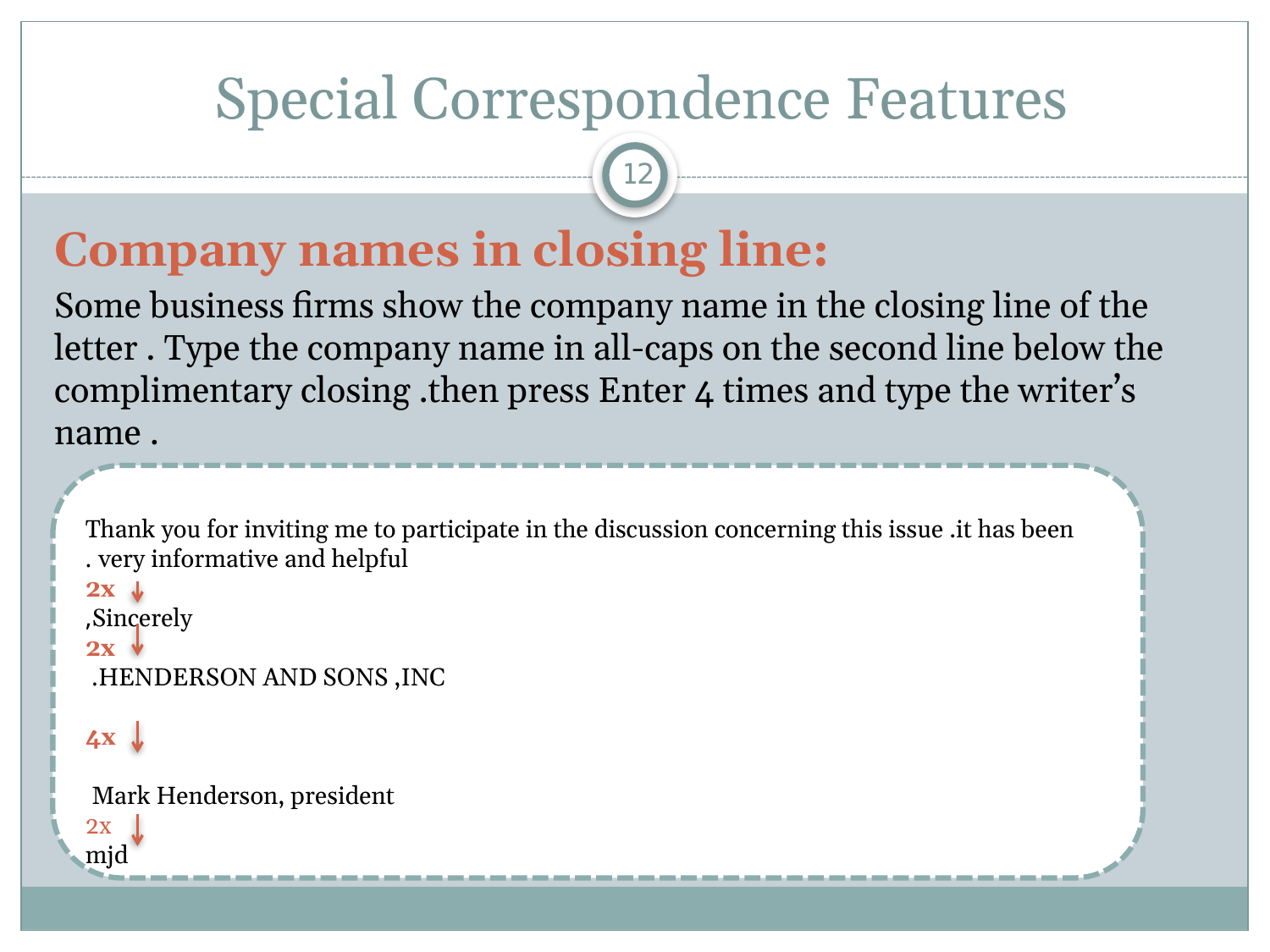

# Special Correspondence Features
12
Company names in closing line:
Some business firms show the company name in the closing line of the letter . Type the company name in all-caps on the second line below the complimentary closing .then press Enter 4 times and type the writer’s name .

Thank you for inviting me to participate in the discussion concerning this issue .it has been very informative and helpful .
2x
Sincerely,
2x
HENDERSON AND SONS ,INC.

4x

Mark Henderson, president
2x
mjd